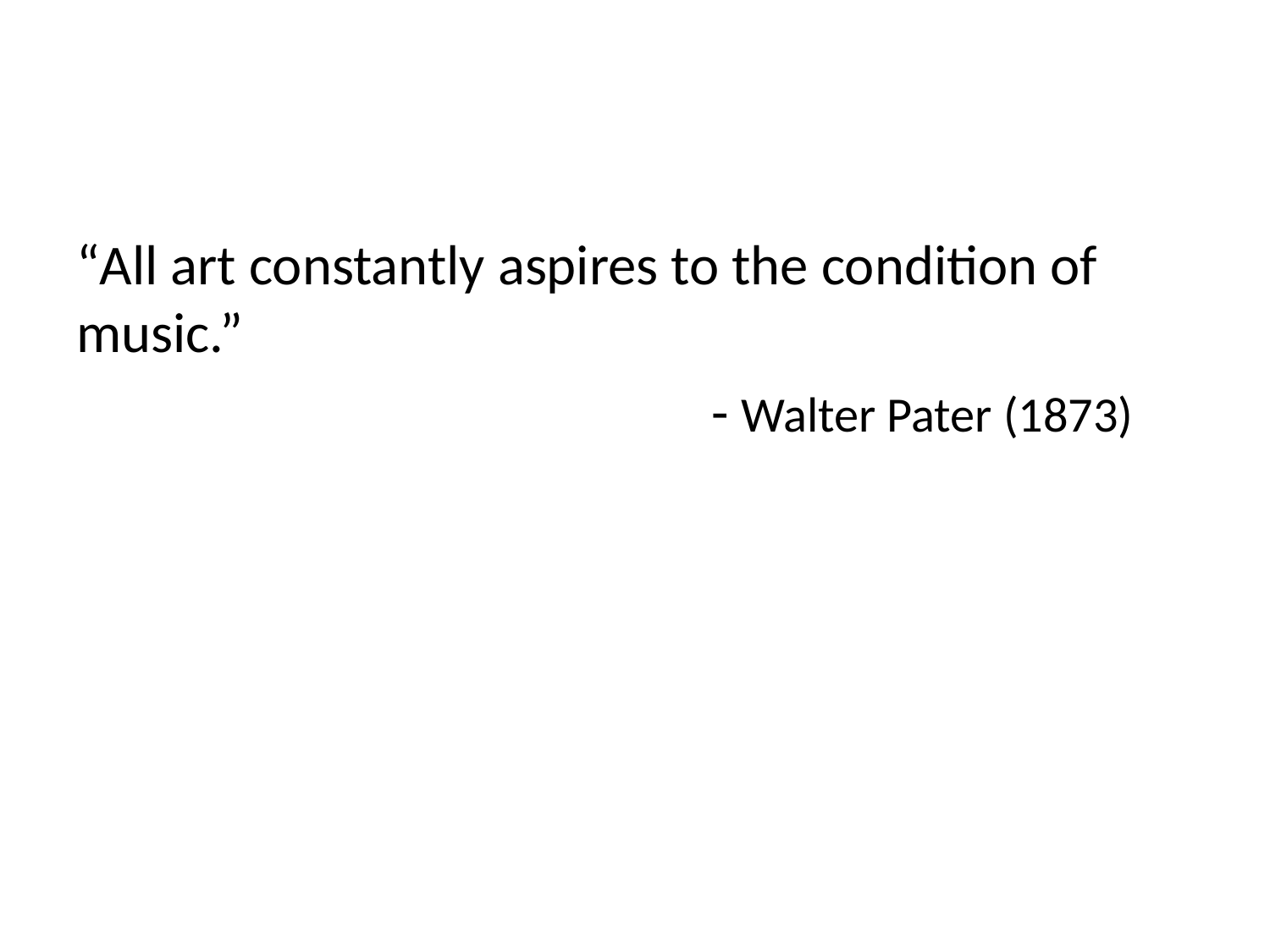

“All art constantly aspires to the condition of music.”
					- Walter Pater (1873)